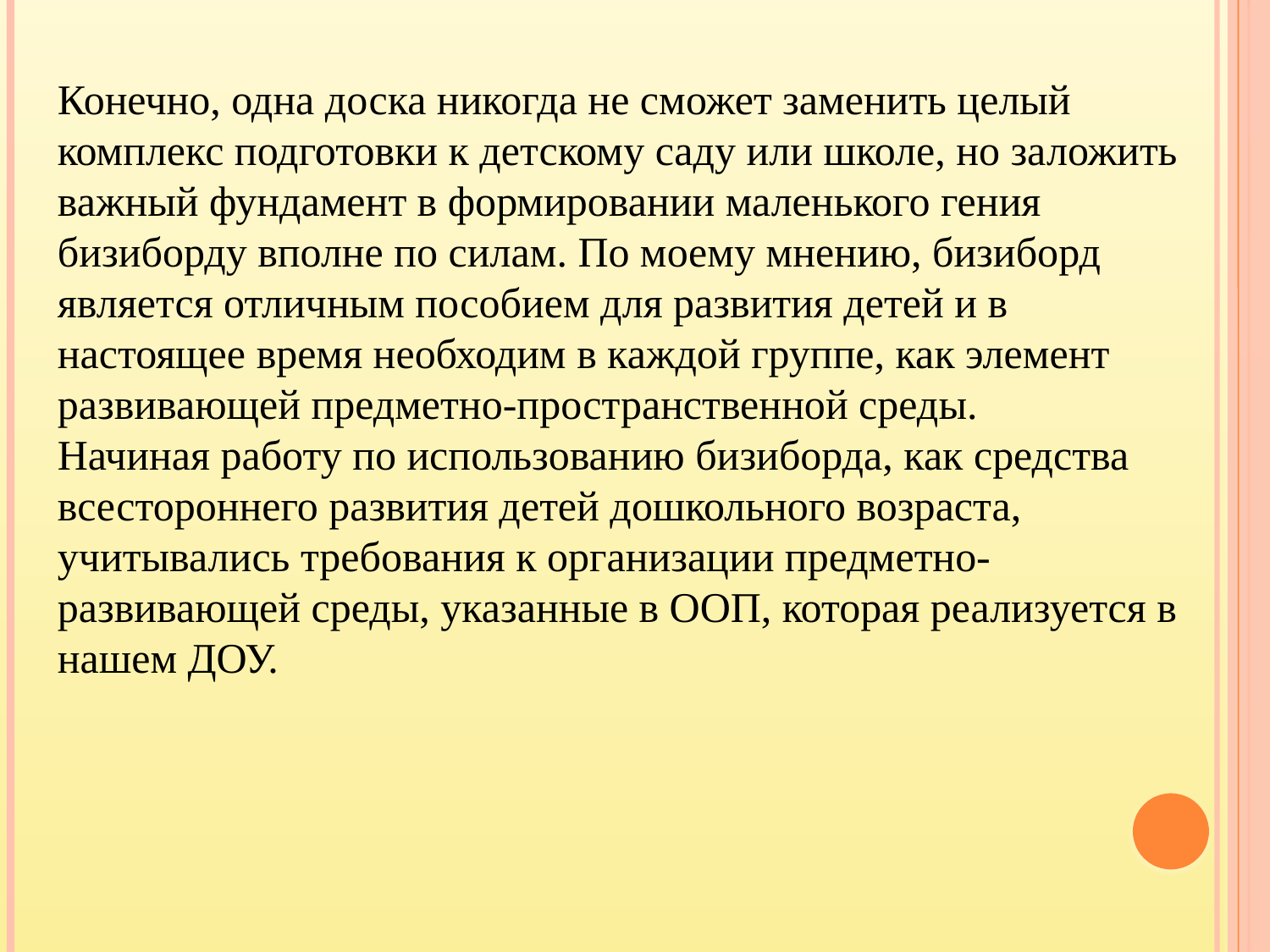

Конечно, одна доска никогда не сможет заменить целый комплекс подготовки к детскому саду или школе, но заложить важный фундамент в формировании маленького гения бизиборду вполне по силам. По моему мнению, бизиборд является отличным пособием для развития детей и в настоящее время необходим в каждой группе, как элемент развивающей предметно-пространственной среды.
Начиная работу по использованию бизиборда, как средства всестороннего развития детей дошкольного возраста, учитывались требования к организации предметно-развивающей среды, указанные в ООП, которая реализуется в нашем ДОУ.